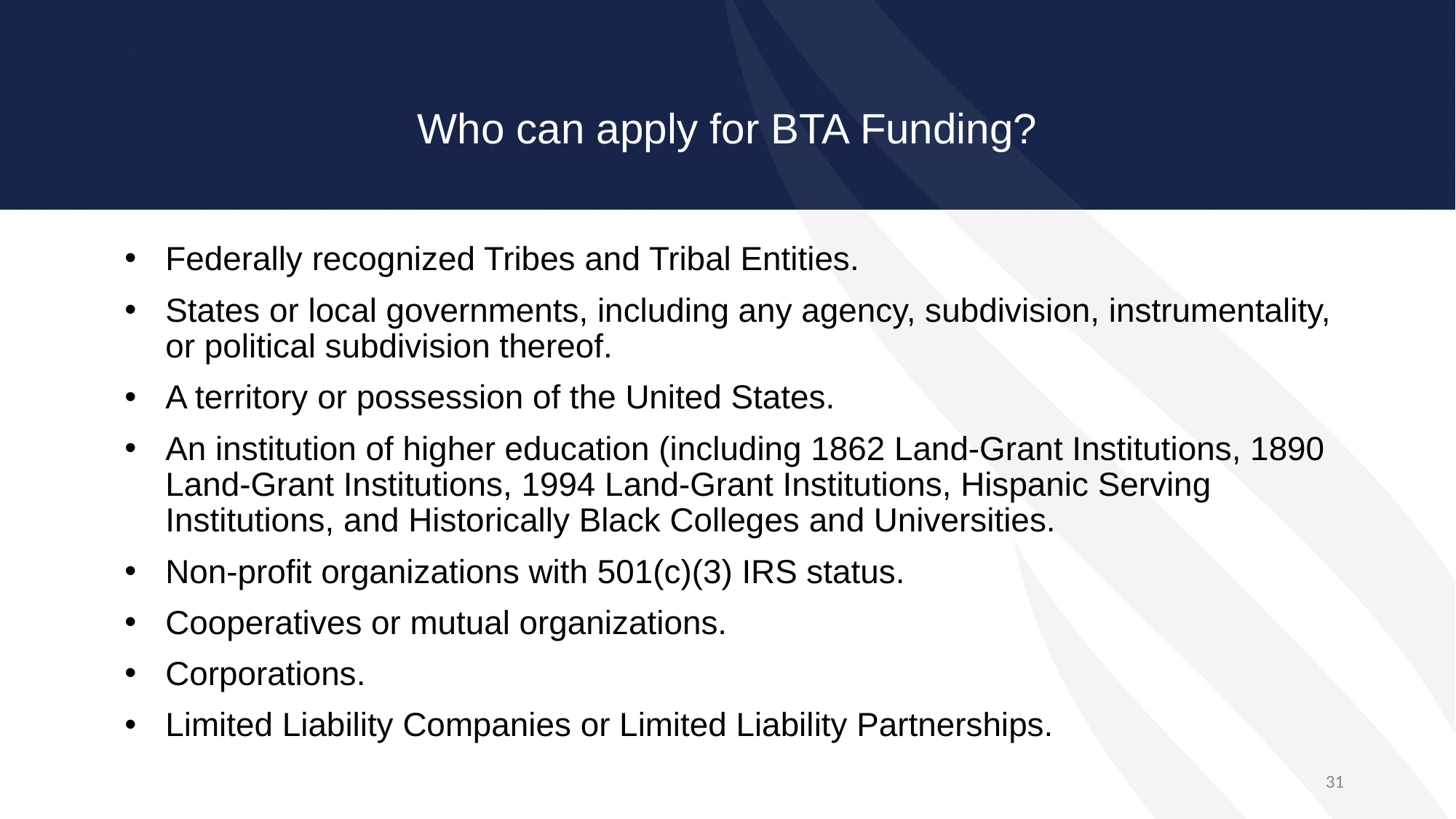

# Who can apply for BTA Funding?
Federally recognized Tribes and Tribal Entities.
States or local governments, including any agency, subdivision, instrumentality, or political subdivision thereof.
A territory or possession of the United States.
An institution of higher education (including 1862 Land-Grant Institutions, 1890 Land-Grant Institutions, 1994 Land-Grant Institutions, Hispanic Serving Institutions, and Historically Black Colleges and Universities.
Non-profit organizations with 501(c)(3) IRS status.
Cooperatives or mutual organizations.
Corporations.
Limited Liability Companies or Limited Liability Partnerships.

31